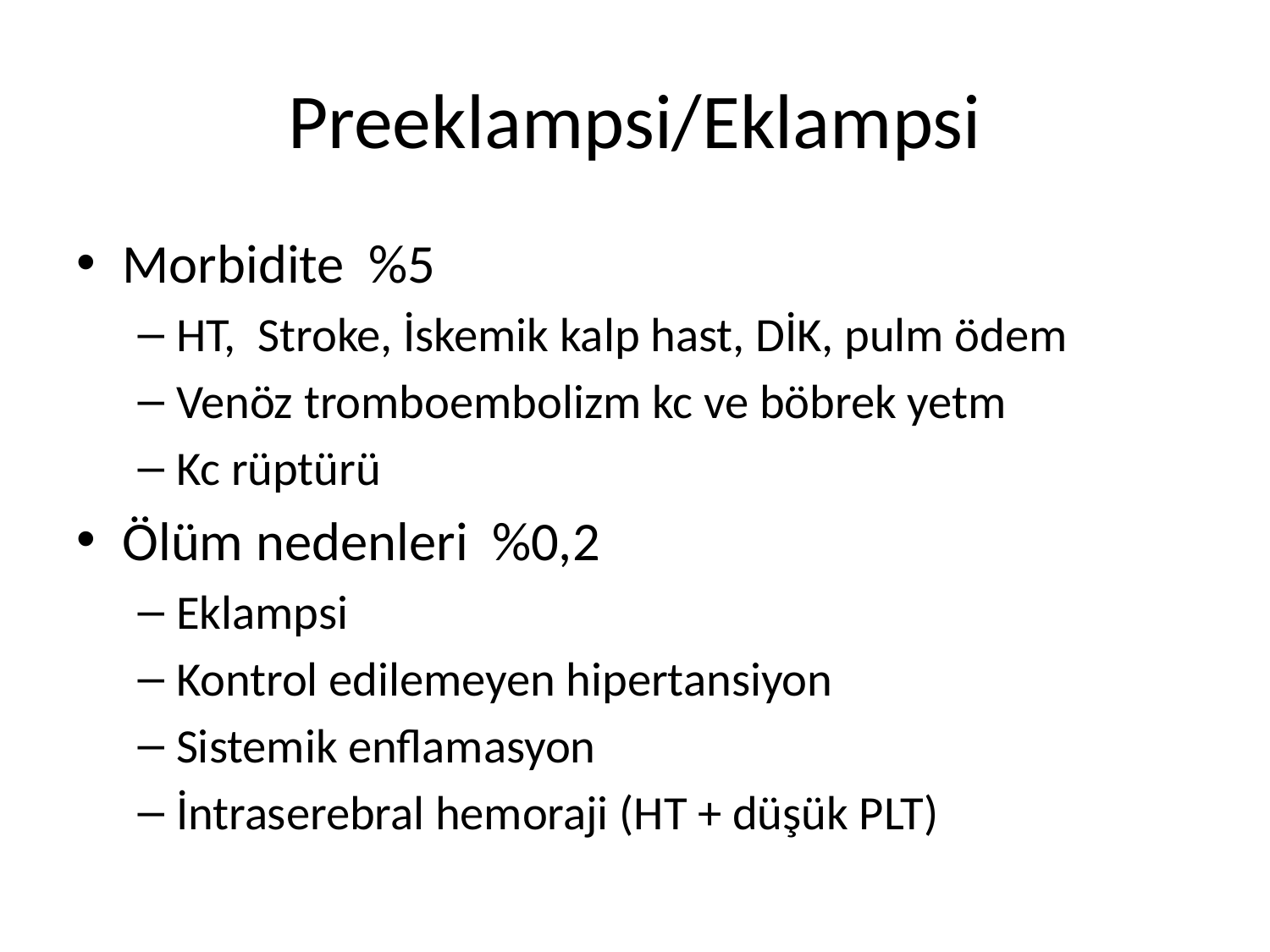

# Preeklampsi/Eklampsi
Morbidite					%5
HT,  Stroke, İskemik kalp hast, DİK, pulm ödem
Venöz tromboembolizm kc ve böbrek yetm
Kc rüptürü
Ölüm nedenleri				%0,2
Eklampsi
Kontrol edilemeyen hipertansiyon
Sistemik enflamasyon
İntraserebral hemoraji (HT + düşük PLT)